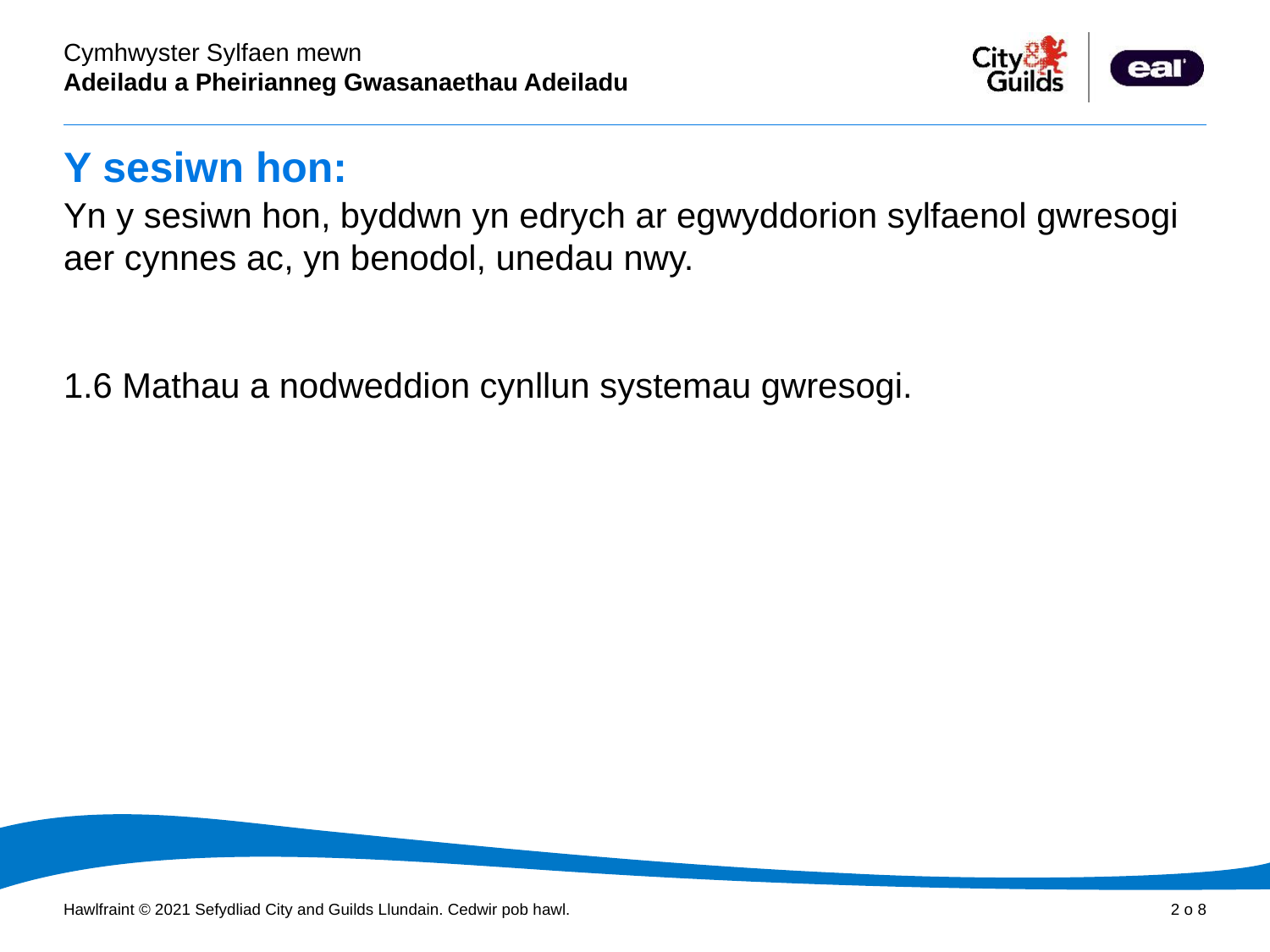

# Y sesiwn hon:
Yn y sesiwn hon, byddwn yn edrych ar egwyddorion sylfaenol gwresogi aer cynnes ac, yn benodol, unedau nwy.

1.6 Mathau a nodweddion cynllun systemau gwresogi.